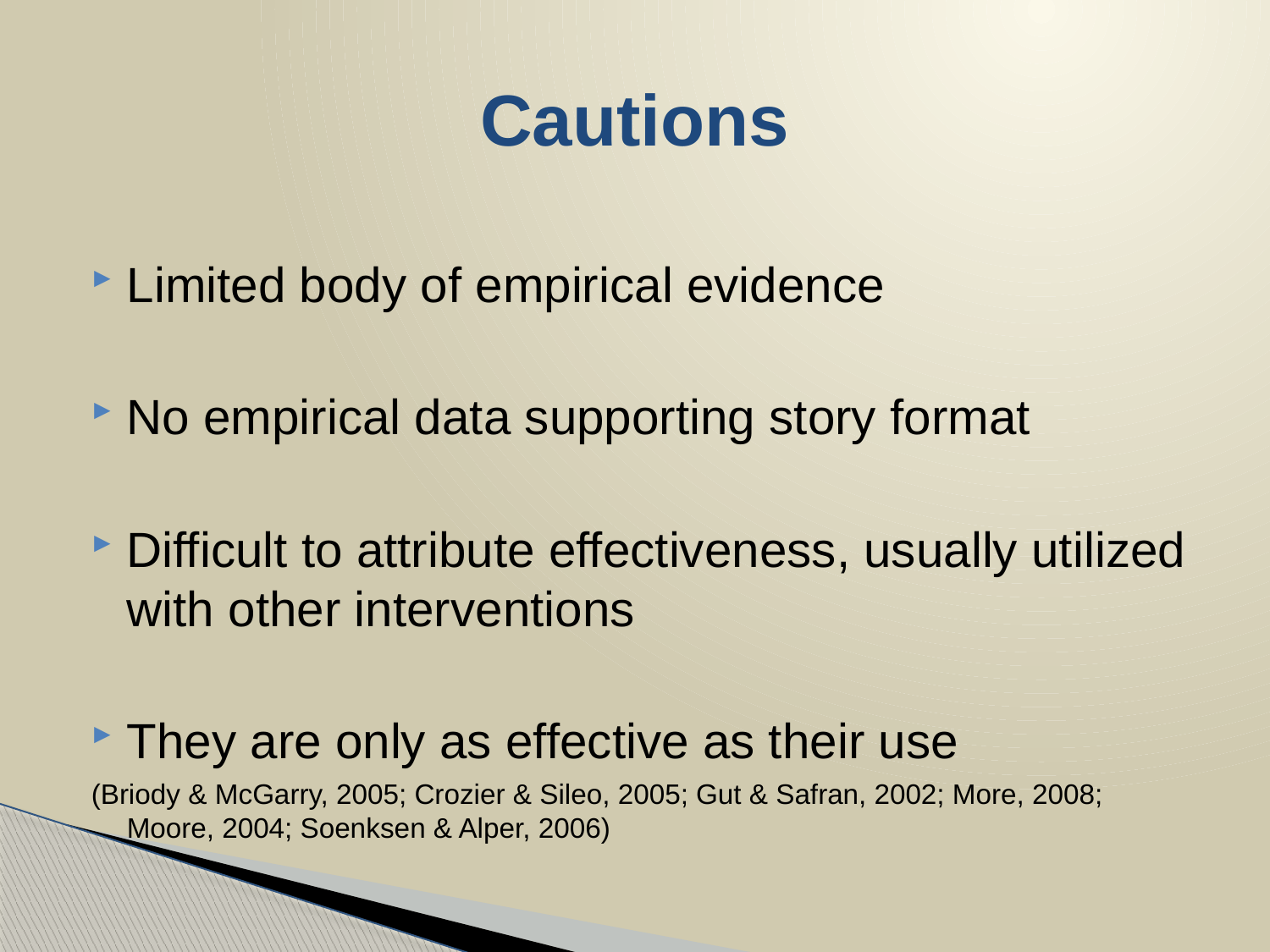

# Cautions

Limited body of empirical evidence

No empirical data supporting story format

Difficult to attribute effectiveness, usually utilized with other interventions

They are only as effective as their use
(Briody & McGarry, 2005; Crozier & Sileo, 2005; Gut & Safran, 2002; More, 2008; Moore, 2004; Soenksen & Alper, 2006)